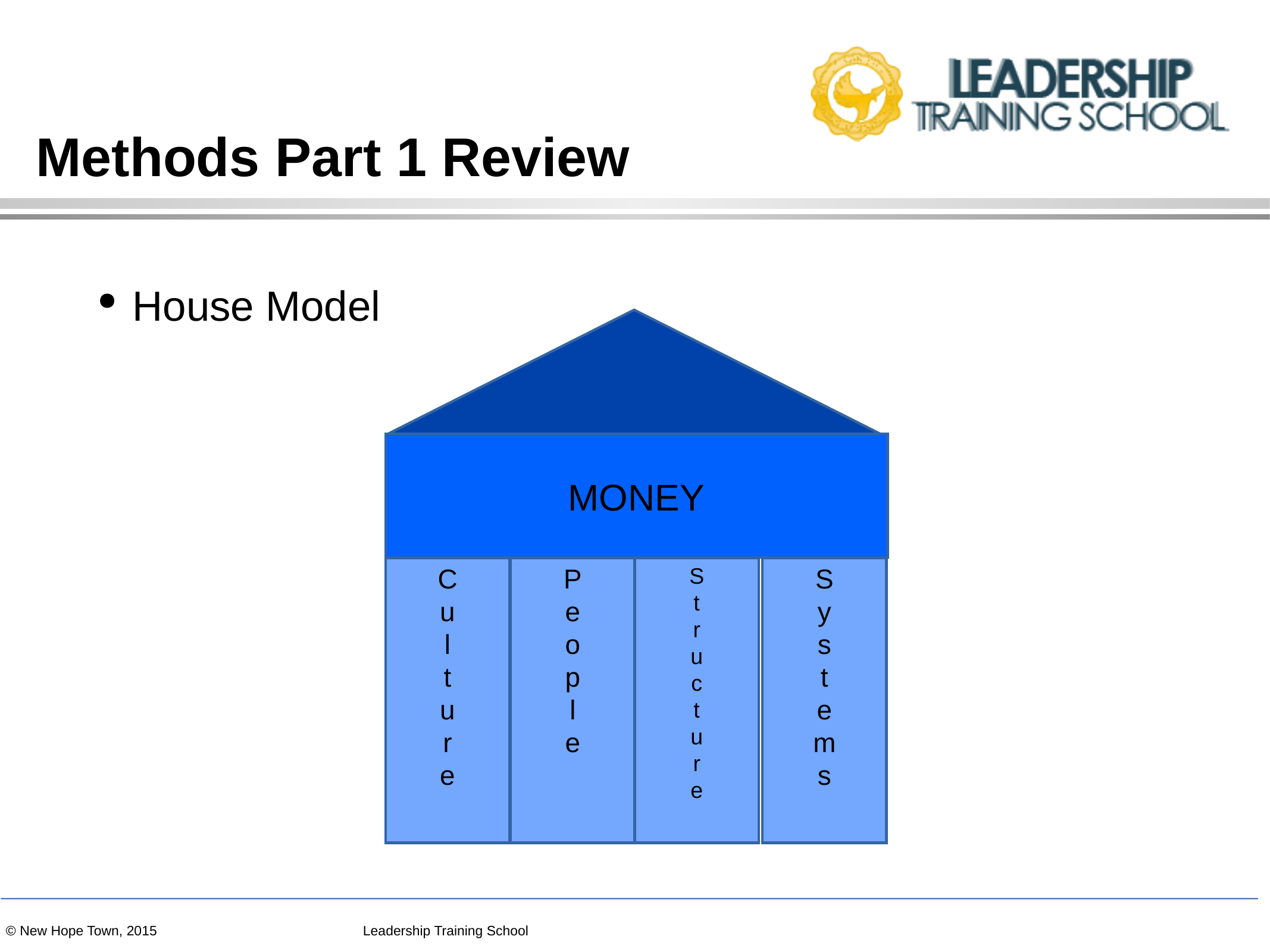

# Methods Part 1 Review
House Model
Mission
MONEY
C
u
l
t
u
r
e
P
e
o
p
l
e
S
t
r
u
c
t
u
r
e
S
y
s
t
e
m
s
25